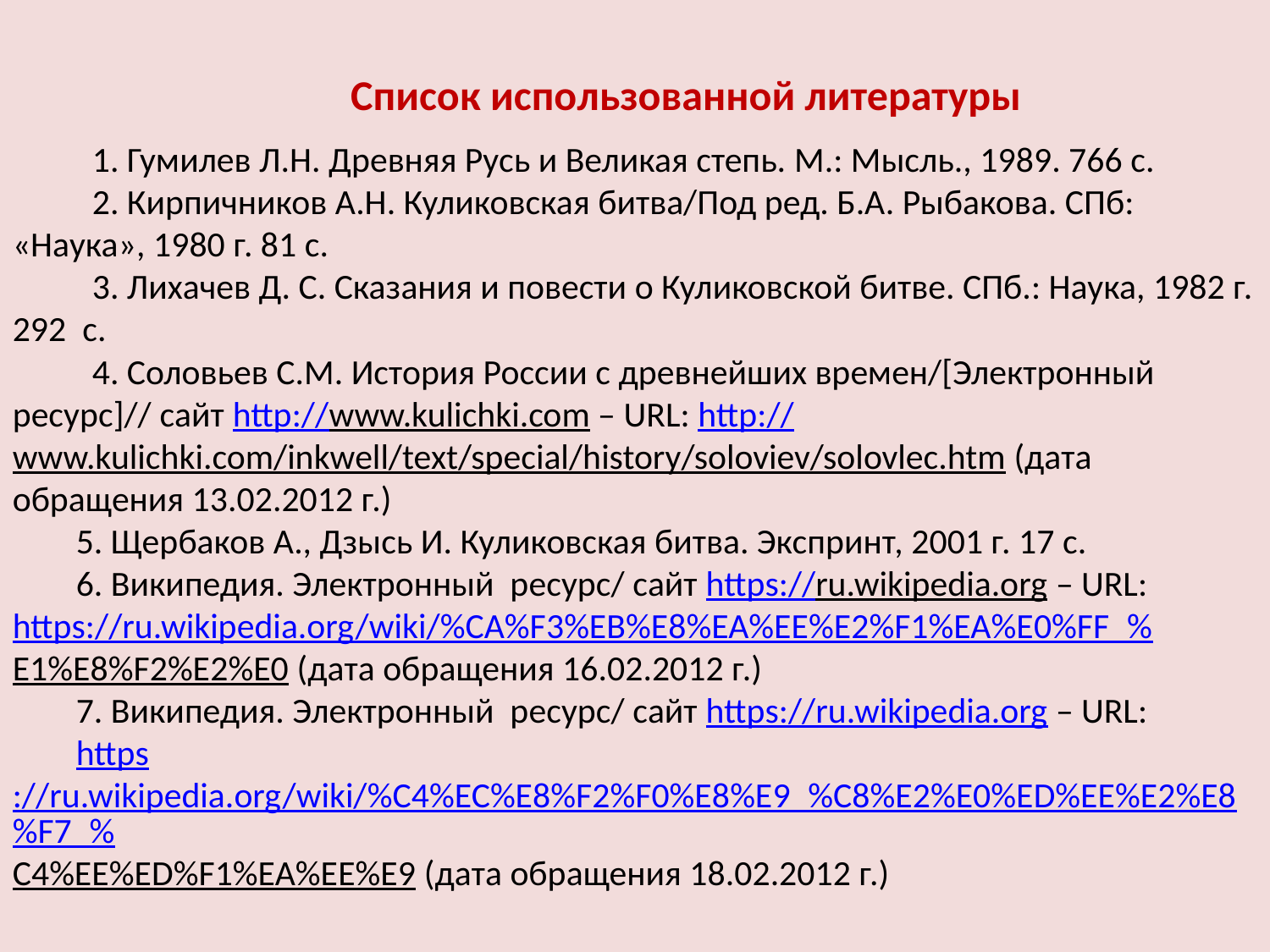

1. Гумилев Л.Н. Древняя Русь и Великая степь. М.: Мысль., 1989. 766 с.
  2. Кирпичников А.Н. Куликовская битва/Под ред. Б.А. Рыбакова. СПб: «Наука», 1980 г. 81 с.
  3. Лихачев Д. С. Сказания и повести о Куликовской битве. СПб.: Наука, 1982 г. 292  с.
  4. Соловьев С.М. История России с древнейших времен/[Электронный  ресурс]// сайт http://www.kulichki.com – URL: http://www.kulichki.com/inkwell/text/special/history/soloviev/solovlec.htm (дата обращения 13.02.2012 г.)
5. Щербаков А., Дзысь И. Куликовская битва. Экспринт, 2001 г. 17 с.
6. Википедия. Электронный  ресурс/ сайт https://ru.wikipedia.org – URL: https://ru.wikipedia.org/wiki/%CA%F3%EB%E8%EA%EE%E2%F1%EA%E0%FF_%E1%E8%F2%E2%E0 (дата обращения 16.02.2012 г.)
7. Википедия. Электронный  ресурс/ сайт https://ru.wikipedia.org – URL:
https://ru.wikipedia.org/wiki/%C4%EC%E8%F2%F0%E8%E9_%C8%E2%E0%ED%EE%E2%E8%F7_%C4%EE%ED%F1%EA%EE%E9 (дата обращения 18.02.2012 г.)

Список использованной литературы